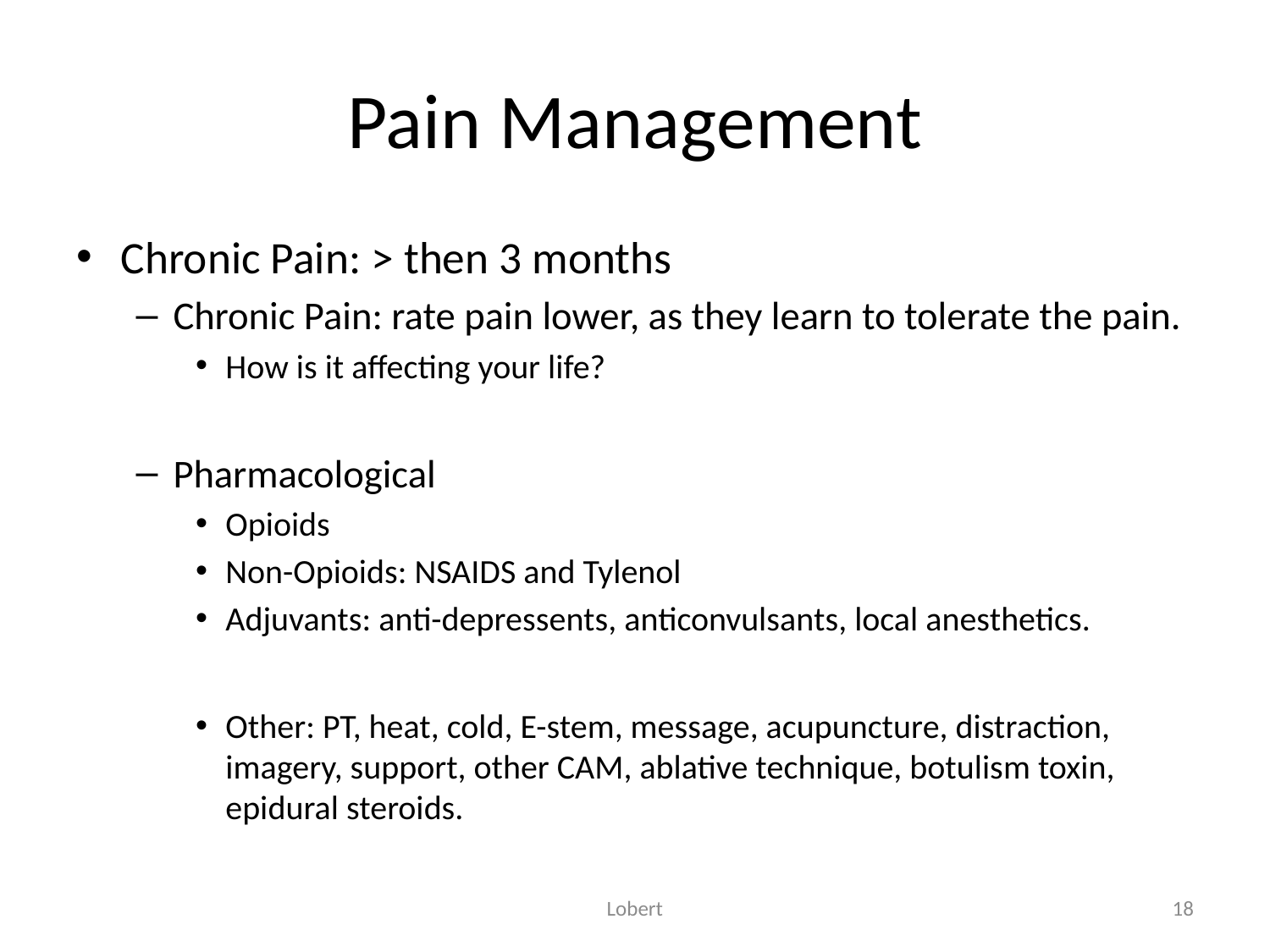

# Pain Management
Chronic Pain: > then 3 months
Chronic Pain: rate pain lower, as they learn to tolerate the pain.
How is it affecting your life?

Pharmacological
Opioids
Non-Opioids: NSAIDS and Tylenol
Adjuvants: anti-depressents, anticonvulsants, local anesthetics.

Other: PT, heat, cold, E-stem, message, acupuncture, distraction, imagery, support, other CAM, ablative technique, botulism toxin, epidural steroids.

Lobert
18